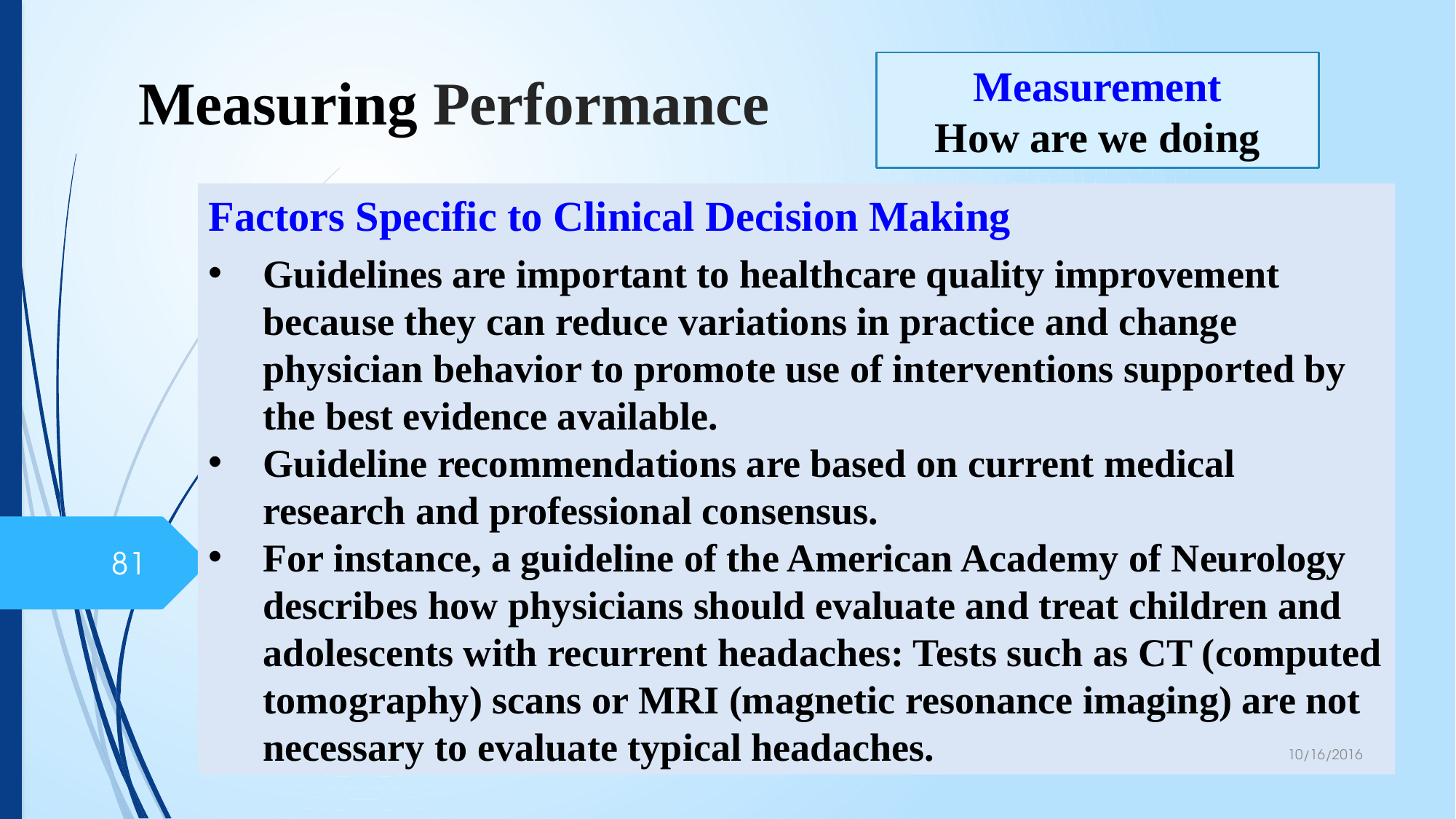

# Measuring Performance
Measurement
How are we doing

Factors Specific to Clinical Decision Making
Guidelines are important to healthcare quality improvement because they can reduce variations in practice and change physician behavior to promote use of interventions supported by the best evidence available.
Guideline recommendations are based on current medical research and professional consensus.
For instance, a guideline of the American Academy of Neurology describes how physicians should evaluate and treat children and adolescents with recurrent headaches: Tests such as CT (computed tomography) scans or MRI (magnetic resonance imaging) are not necessary to evaluate typical headaches.
81
10/16/2016
Mohammed Alnaif Ph.D.